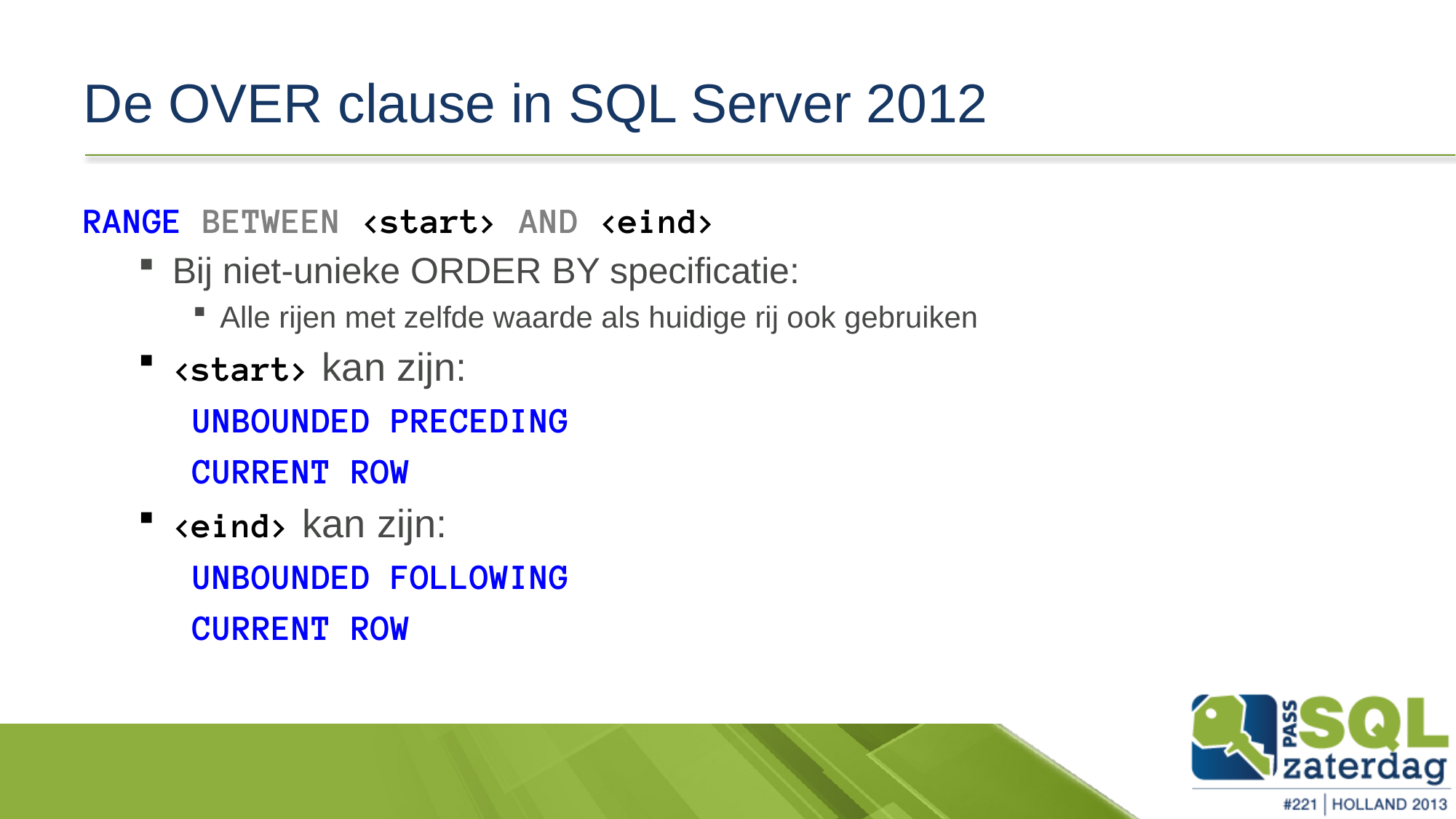

# De OVER clause in SQL Server 2012
RANGE BETWEEN <start> AND <eind>
Bij niet-unieke ORDER BY specificatie:
Alle rijen met zelfde waarde als huidige rij ook gebruiken
<start> kan zijn:
UNBOUNDED PRECEDING
CURRENT ROW
<eind> kan zijn:
UNBOUNDED FOLLOWING
CURRENT ROW